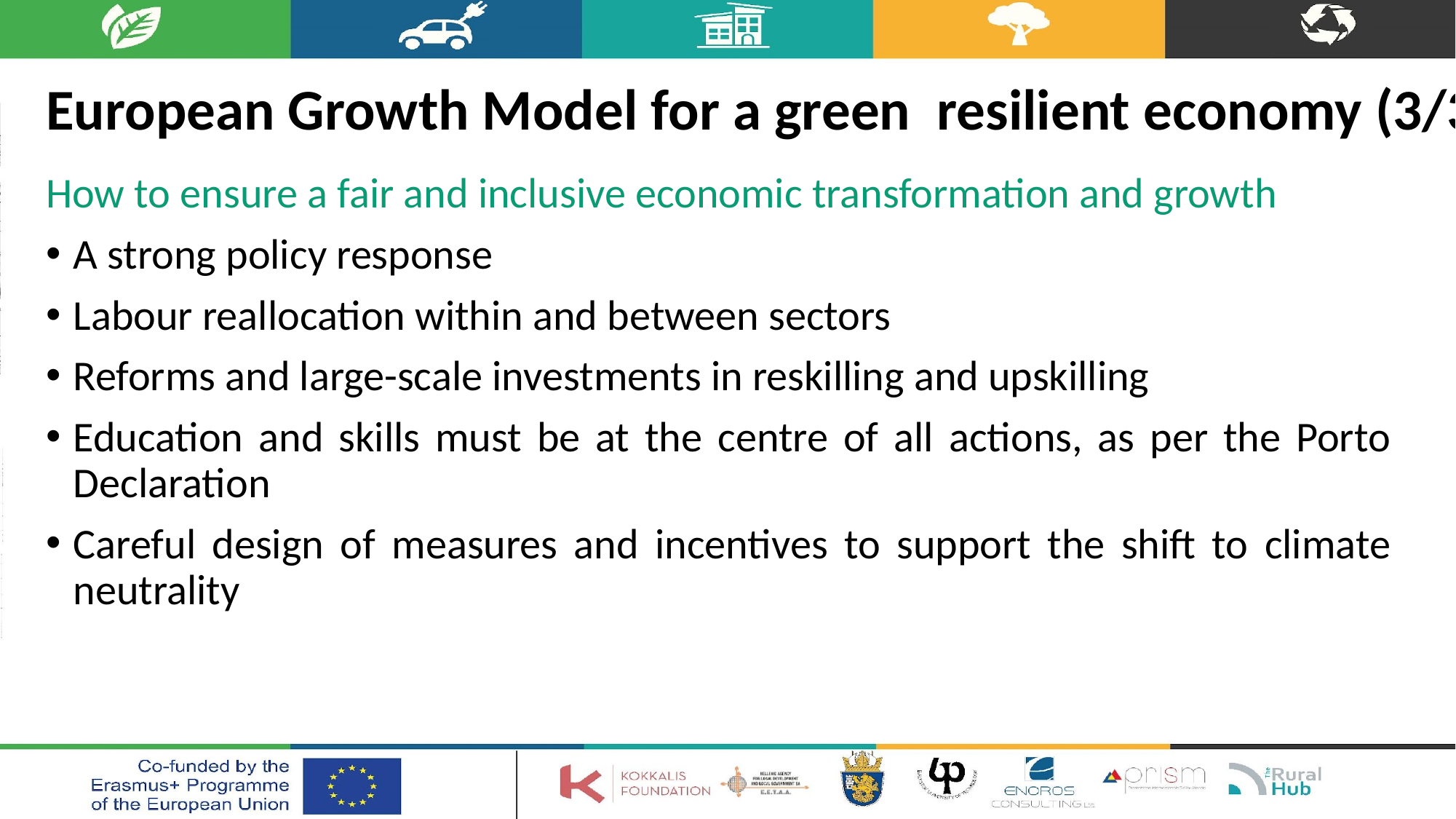

# European Growth Model for a green  resilient economy (3/3)
How to ensure a fair and inclusive economic transformation and growth
A strong policy response
Labour reallocation within and between sectors
Reforms and large-scale investments in reskilling and upskilling
Education and skills must be at the centre of all actions, as per the Porto Declaration
Careful design of measures and incentives to support the shift to climate neutrality